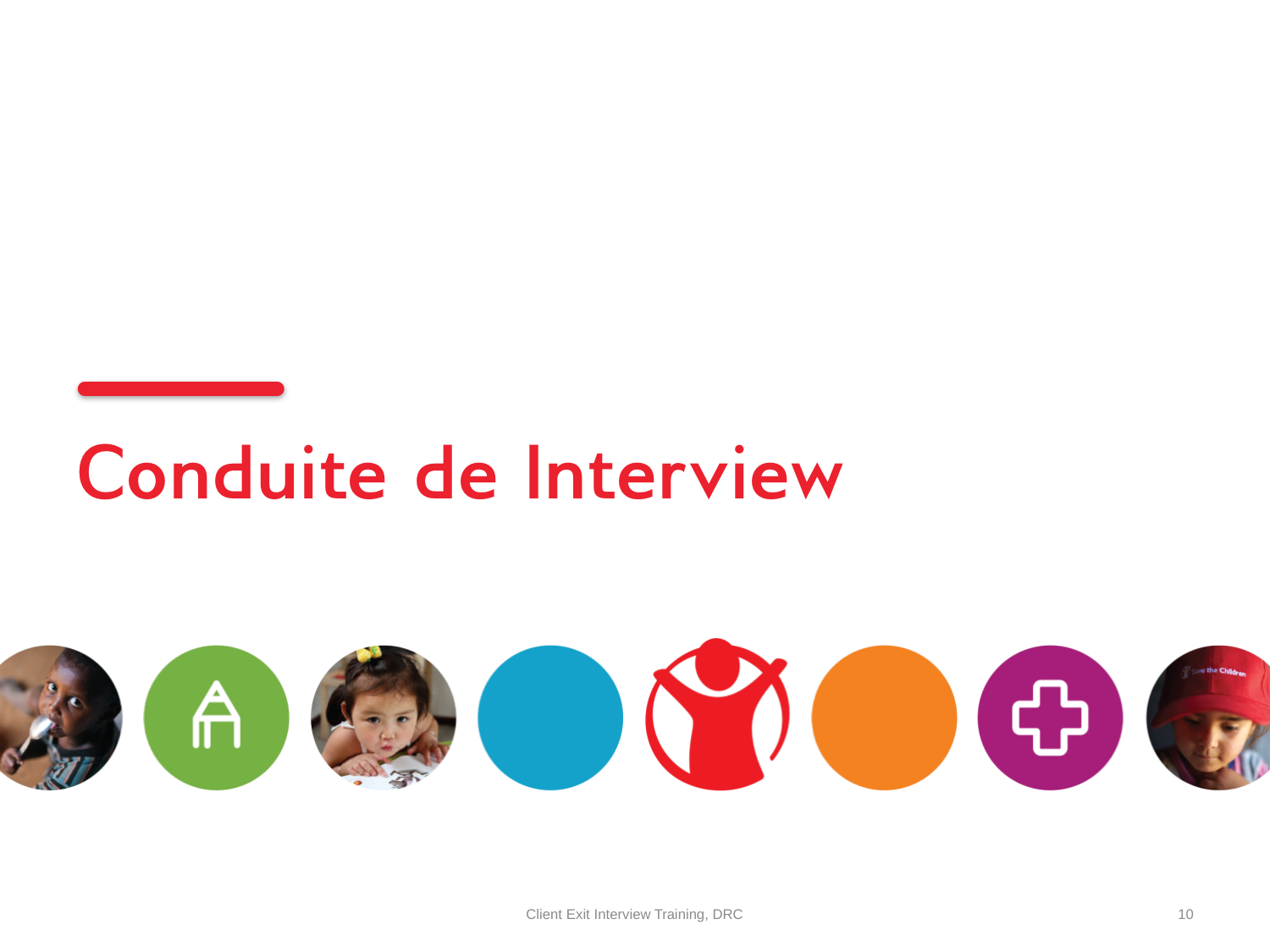

# Conduite de Interview
Client Exit Interview Training, DRC
10